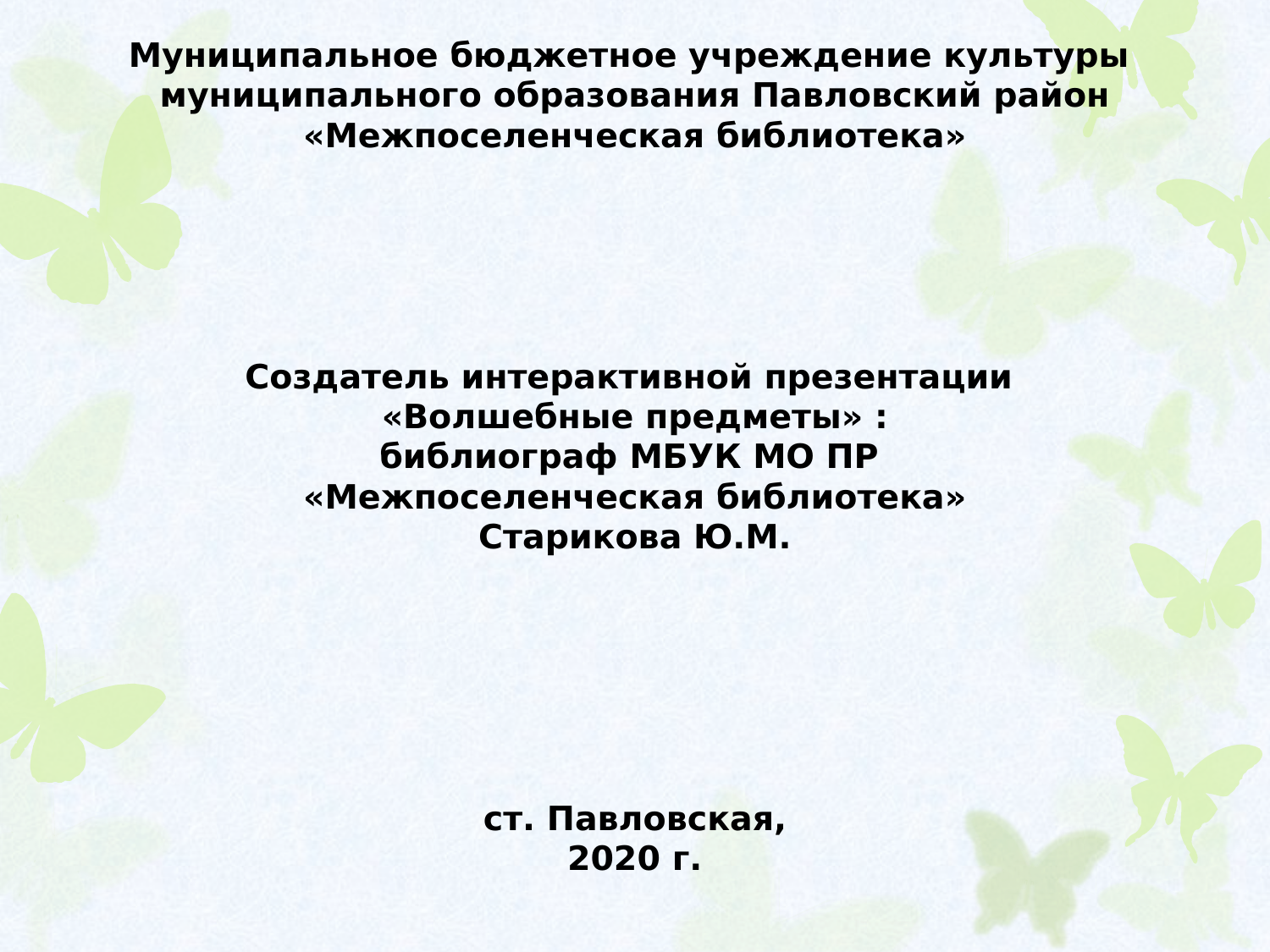

Муниципальное бюджетное учреждение культуры
муниципального образования Павловский район
«Межпоселенческая библиотека»

Создатель интерактивной презентации
«Волшебные предметы» :
библиограф МБУК МО ПР
«Межпоселенческая библиотека»
Старикова Ю.М.

ст. Павловская,
2020 г.